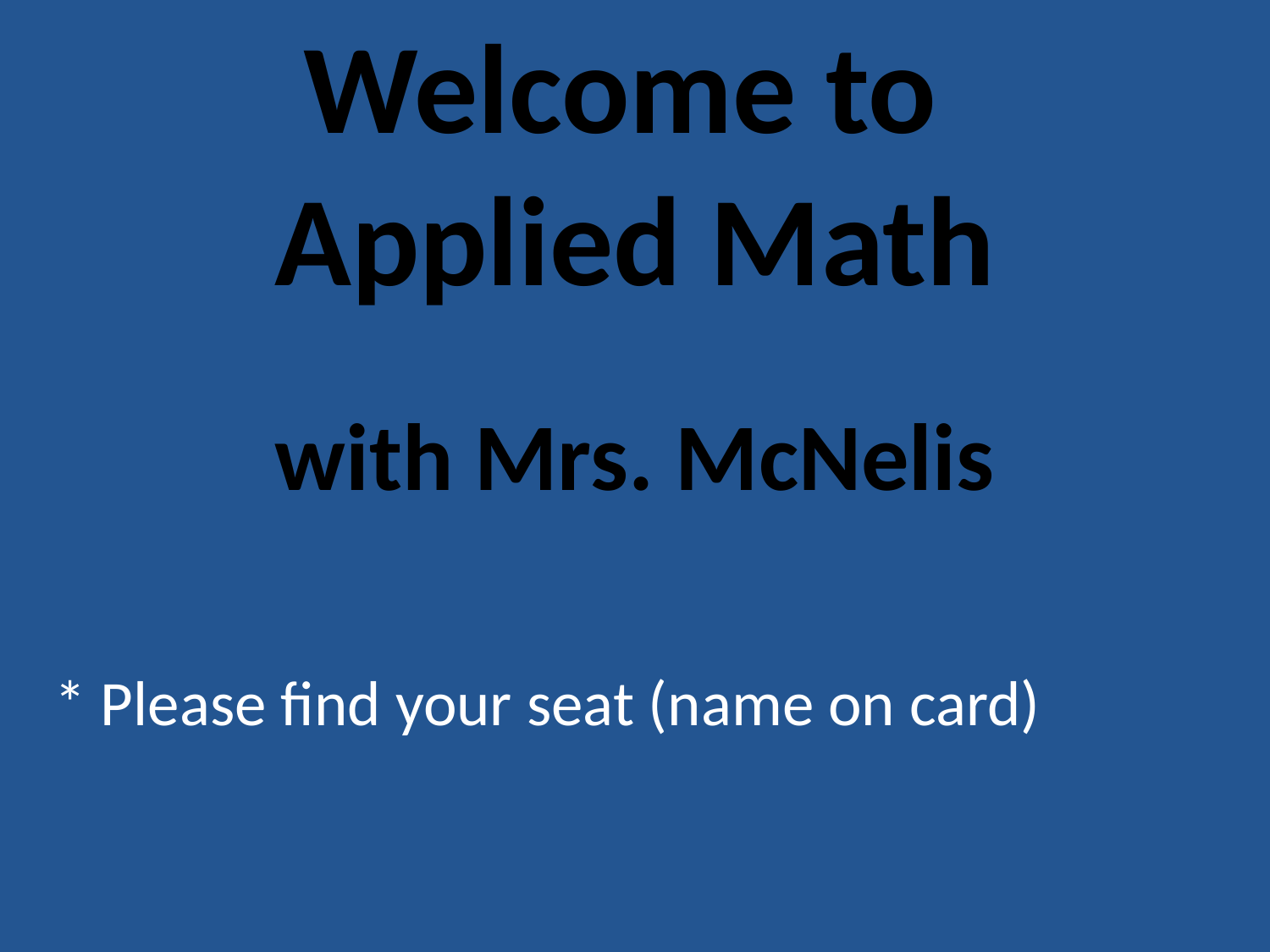

Welcome to
Applied Math

with Mrs. McNelis
* Please find your seat (name on card)